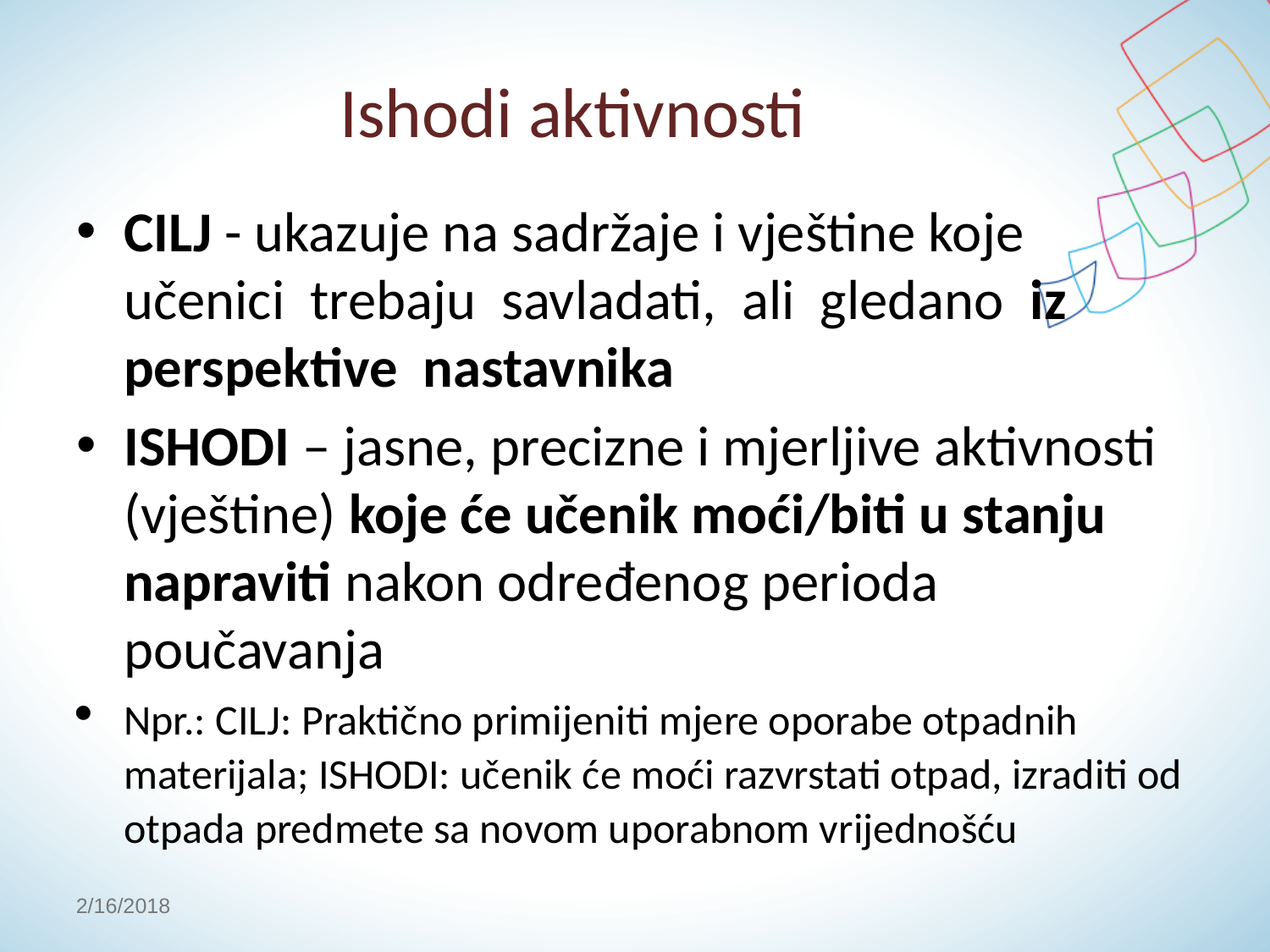

# Ishodi aktivnosti
CILJ - ukazuje na sadržaje i vještine koje učenici  trebaju  savladati,  ali  gledano  iz  perspektive  nastavnika
ISHODI – jasne, precizne i mjerljive aktivnosti (vještine) koje će učenik moći/biti u stanju napraviti nakon određenog perioda poučavanja
Npr.: CILJ: Praktično primijeniti mjere oporabe otpadnih materijala; ISHODI: učenik će moći razvrstati otpad, izraditi od otpada predmete sa novom uporabnom vrijednošću